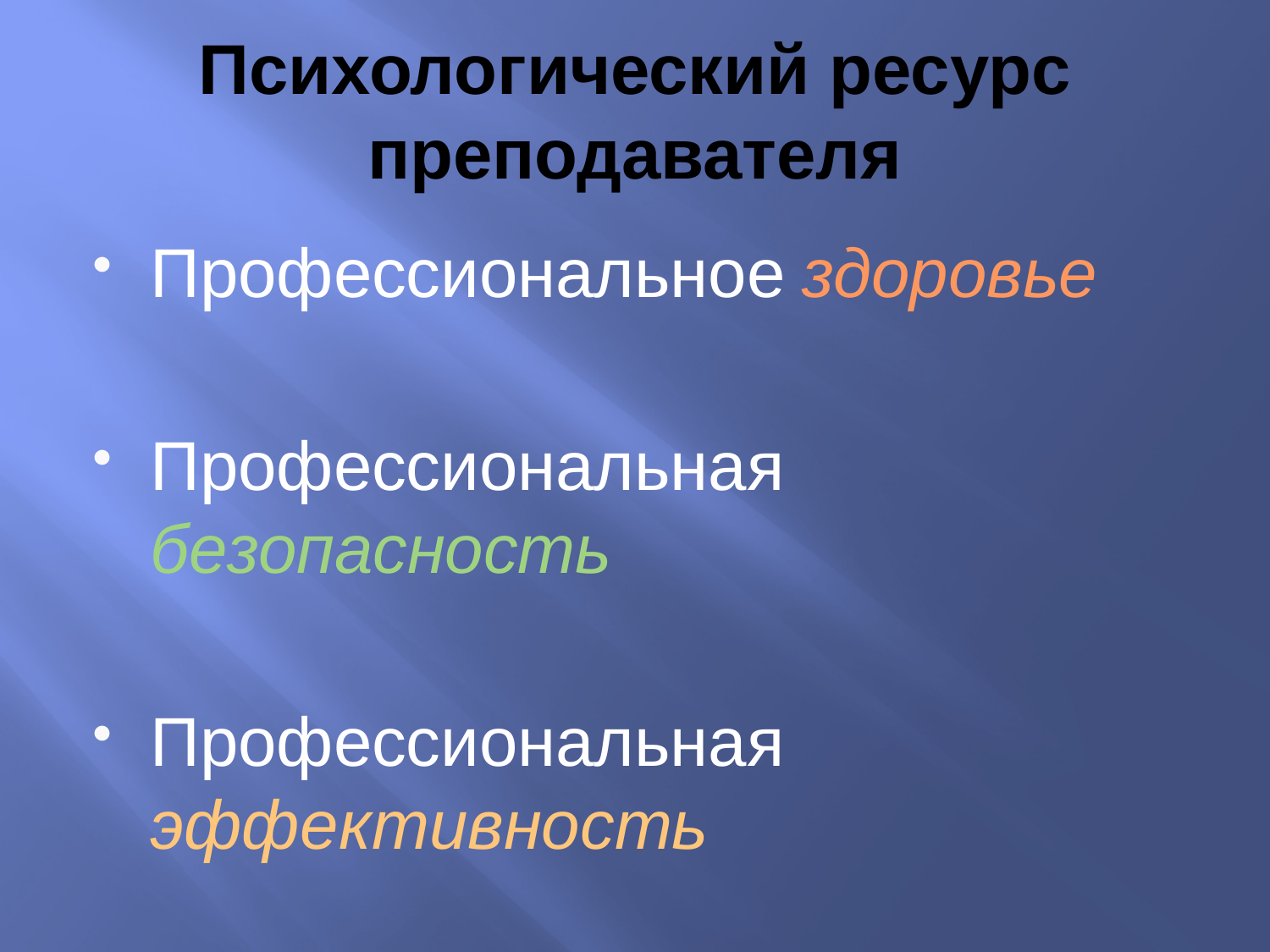

# Психологический ресурс преподавателя
Профессиональное здоровье

Профессиональная безопасность

Профессиональная эффективность